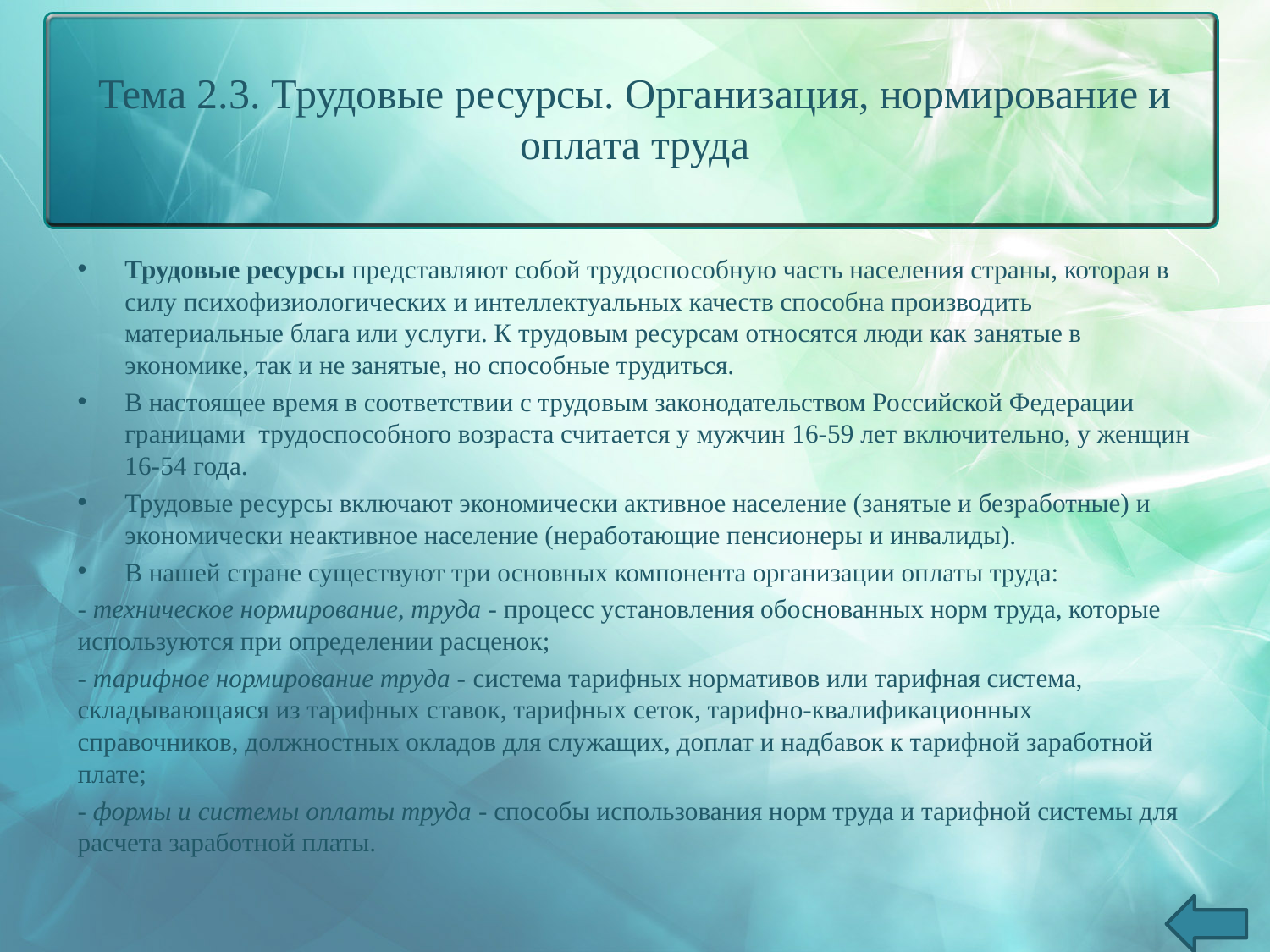

# Тема 2.3. Трудовые ресурсы. Организация, нормирование и оплата труда
Трудовые ресурсы представляют собой трудоспособную часть населения страны, которая в силу психофизиологических и интеллектуальных качеств способна производить материальные блага или услуги. К трудовым ресурсам относятся люди как занятые в экономике, так и не занятые, но способные трудиться.
В настоящее время в соответствии с трудовым законодательством Российской Федерации границами  трудоспособного возраста считается у мужчин 16-59 лет включительно, у женщин 16-54 года.
Трудовые ресурсы включают экономически активное население (занятые и безработные) и экономически неактивное население (неработающие пенсионеры и инвалиды).
В нашей стране существуют три основных компонента организации оп­латы труда:
- техническое нормирование, труда - процесс установления обоснован­ных норм труда, которые используются при определении расценок;
- тарифное нормирование труда - система тарифных нормативов или тарифная система, складывающаяся из тарифных ставок, тарифных сеток, тарифно-квалификационных справочников, должностных окладов для слу­жащих, доплат и надбавок к тарифной заработной плате;
- формы и системы оплаты труда - способы использования норм труда и тарифной системы для расчета заработной платы.